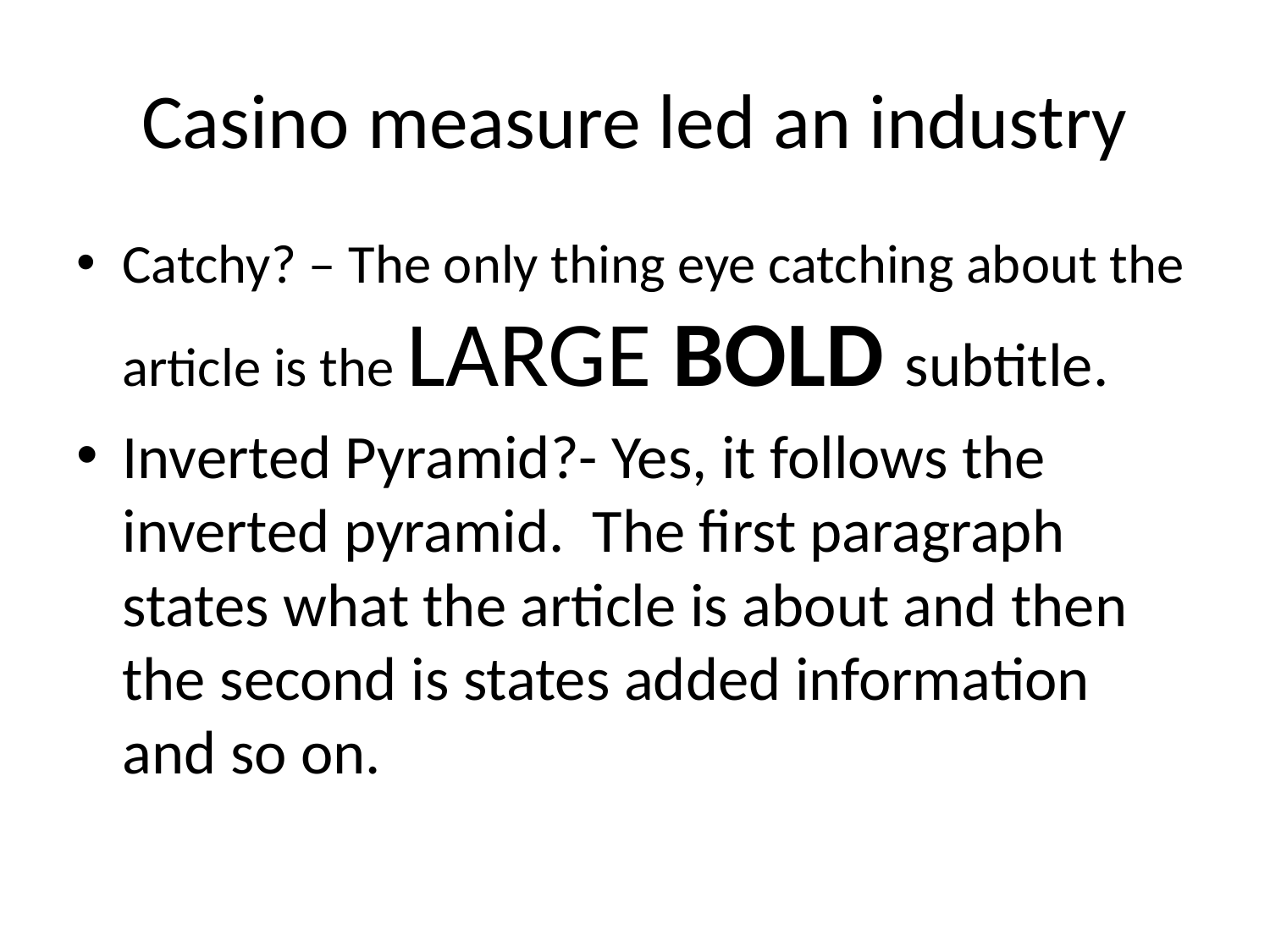

# Casino measure led an industry
Catchy? – The only thing eye catching about the article is the LARGE BOLD subtitle.
Inverted Pyramid?- Yes, it follows the inverted pyramid.  The first paragraph states what the article is about and then the second is states added information and so on.